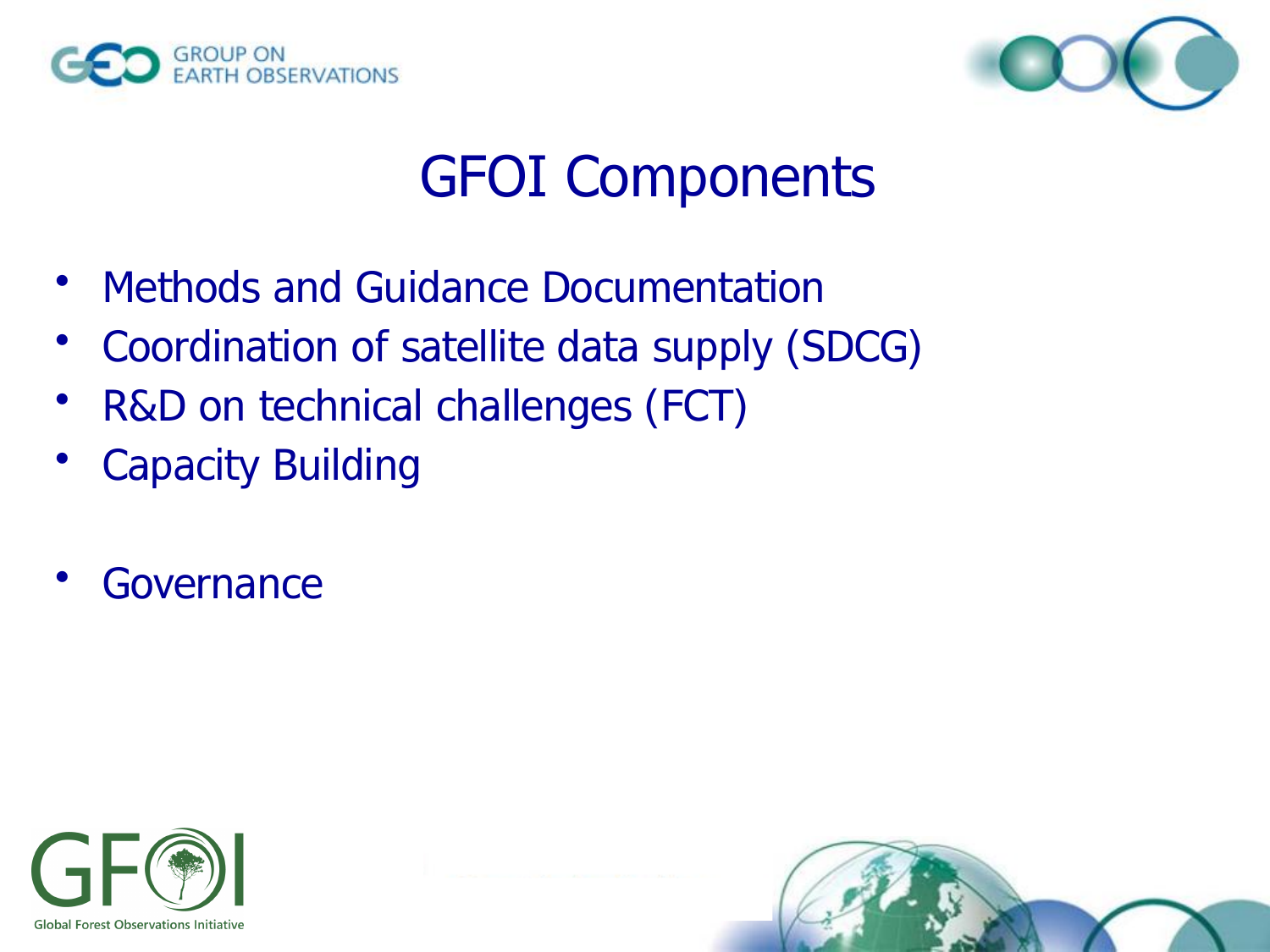

# GFOI Components
Methods and Guidance Documentation
Coordination of satellite data supply (SDCG)
R&D on technical challenges (FCT)
Capacity Building

Governance

© GEO Secretariat